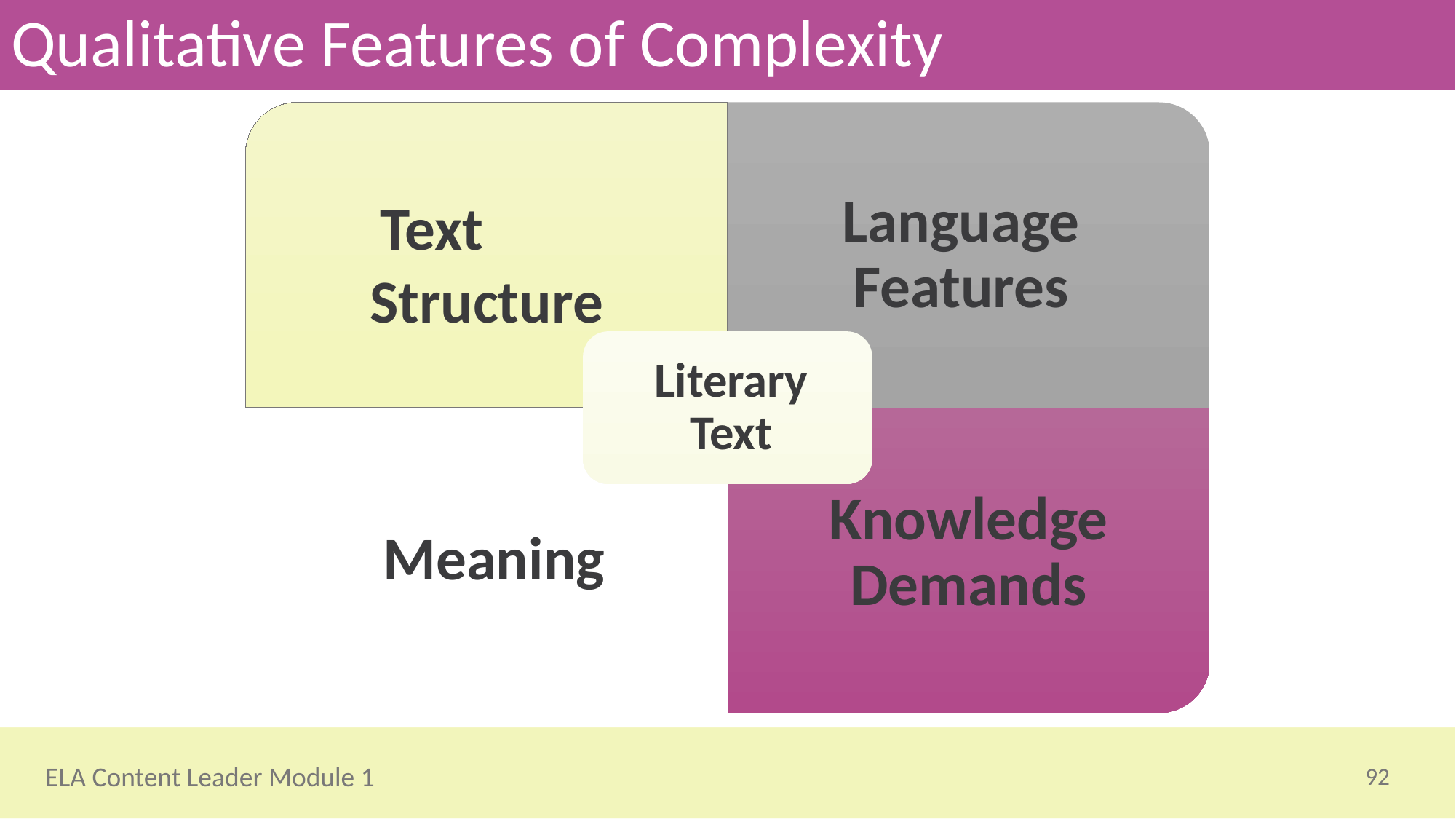

# Qualitative Features of Complexity
Text         Structure
Language Features
Meaning
Knowledge Demands
Literary Text
92